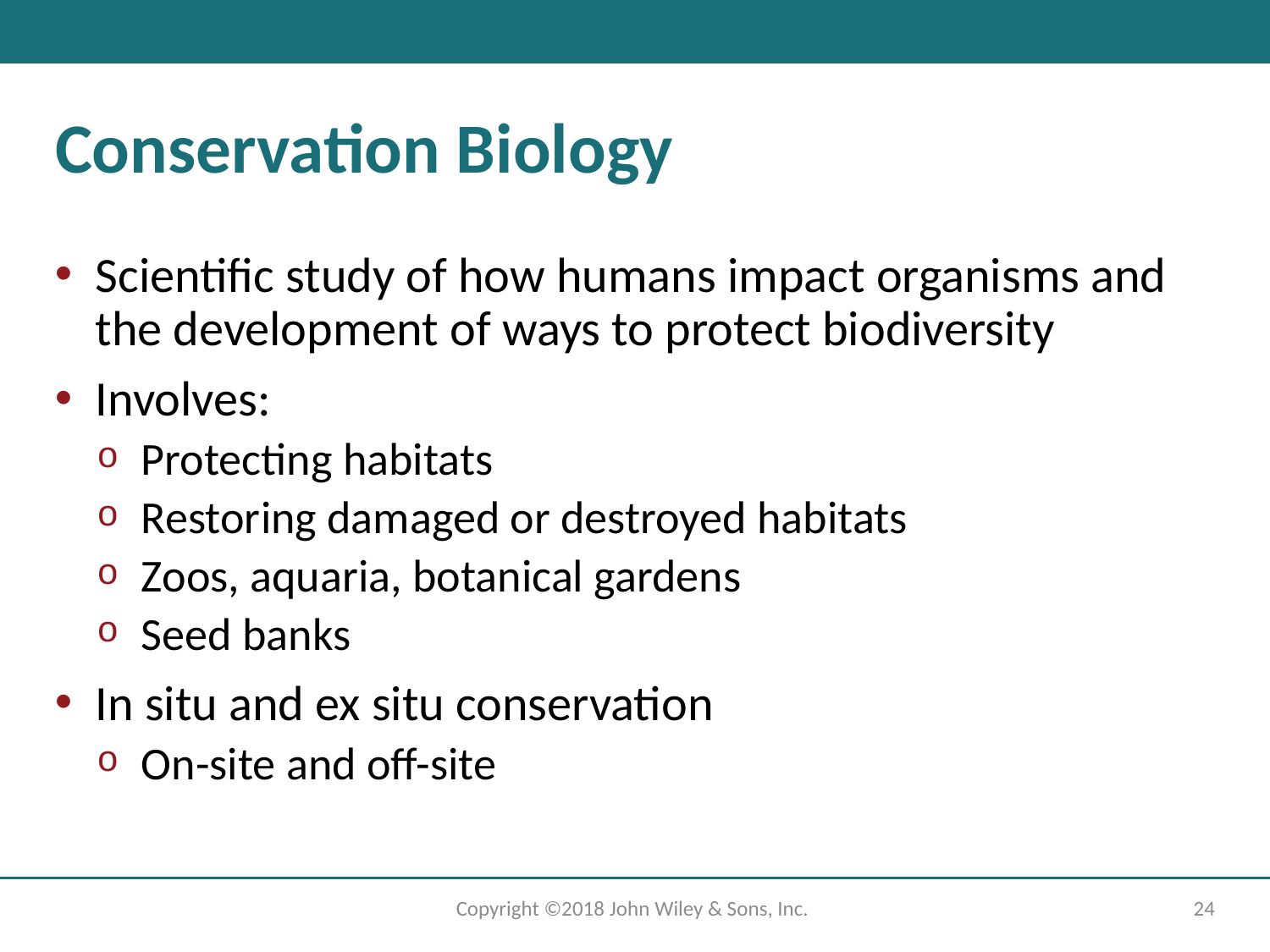

# Conservation Biology
Scientific study of how humans impact organisms and the development of ways to protect biodiversity
Involves:
Protecting habitats
Restoring damaged or destroyed habitats
Zoos, aquaria, botanical gardens
Seed banks
In situ and ex situ conservation
On-site and off-site
Copyright ©2018 John Wiley & Sons, Inc.
24